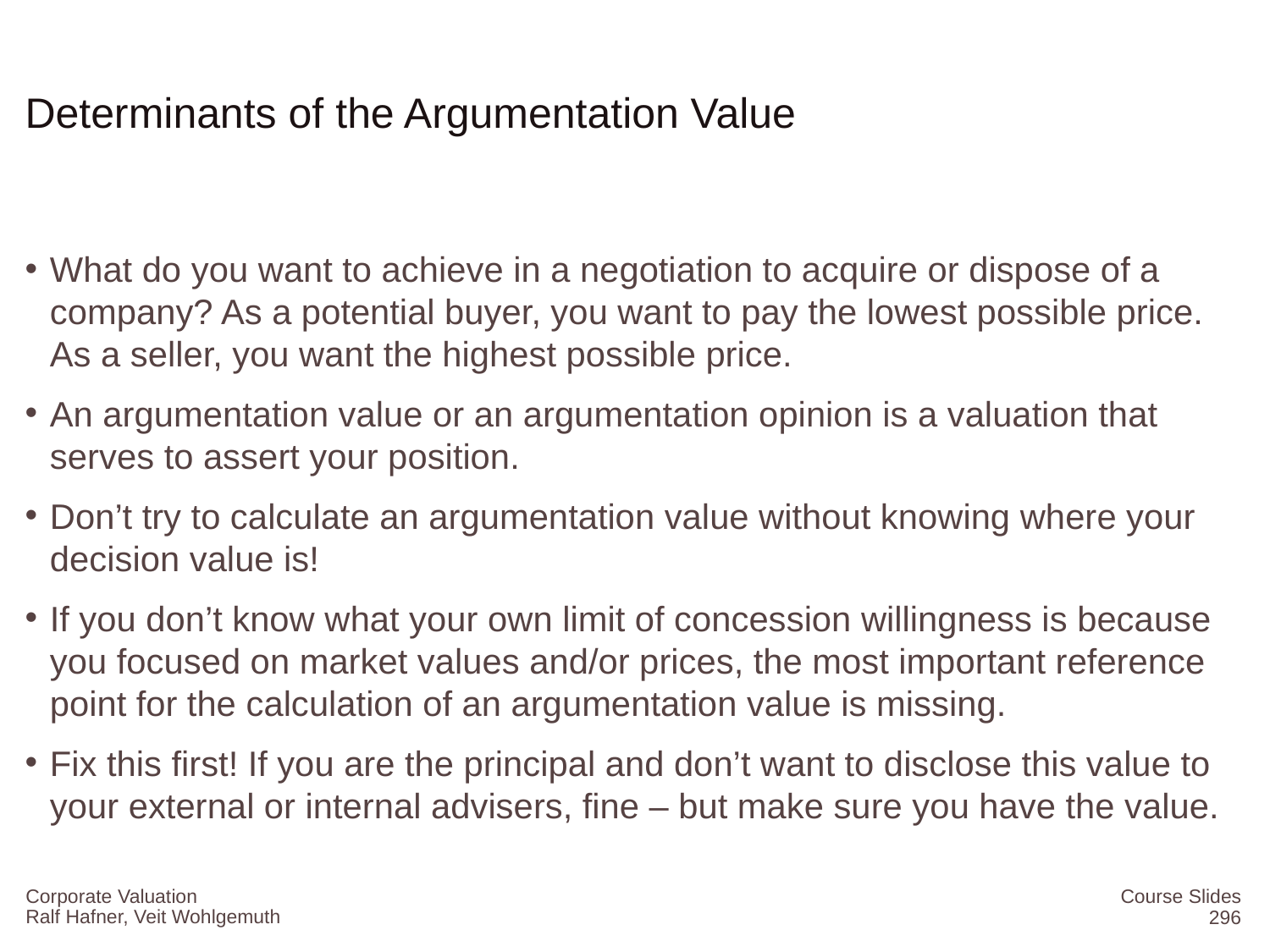

# Determinants of the Argumentation Value
What do you want to achieve in a negotiation to acquire or dispose of a company? As a potential buyer, you want to pay the lowest possible price. As a seller, you want the highest possible price.
An argumentation value or an argumentation opinion is a valuation that serves to assert your position.
Don’t try to calculate an argumentation value without knowing where your decision value is!
If you don’t know what your own limit of concession willingness is because you focused on market values and/or prices, the most important reference point for the calculation of an argumentation value is missing.
Fix this first! If you are the principal and don’t want to disclose this value to your external or internal advisers, fine – but make sure you have the value.

Corporate Valuation
Course Slides
296